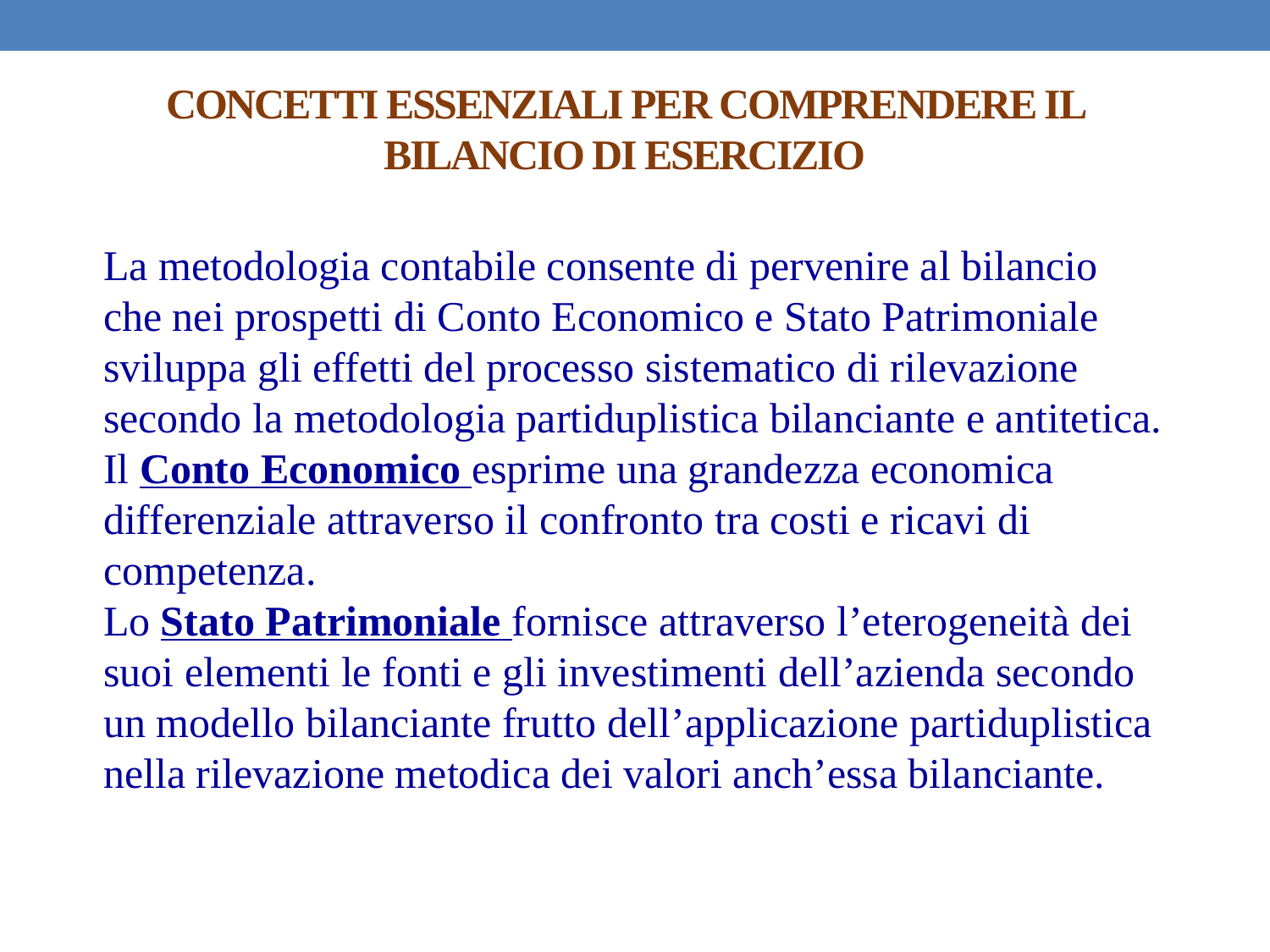

# CONCETTI ESSENZIALI PER COMPRENDERE IL BILANCIO DI ESERCIZIO
La metodologia contabile consente di pervenire al bilancio che nei prospetti di Conto Economico e Stato Patrimoniale sviluppa gli effetti del processo sistematico di rilevazione secondo la metodologia partiduplistica bilanciante e antitetica.
Il Conto Economico esprime una grandezza economica differenziale attraverso il confronto tra costi e ricavi di competenza.
Lo Stato Patrimoniale fornisce attraverso l’eterogeneità dei suoi elementi le fonti e gli investimenti dell’azienda secondo un modello bilanciante frutto dell’applicazione partiduplistica nella rilevazione metodica dei valori anch’essa bilanciante.